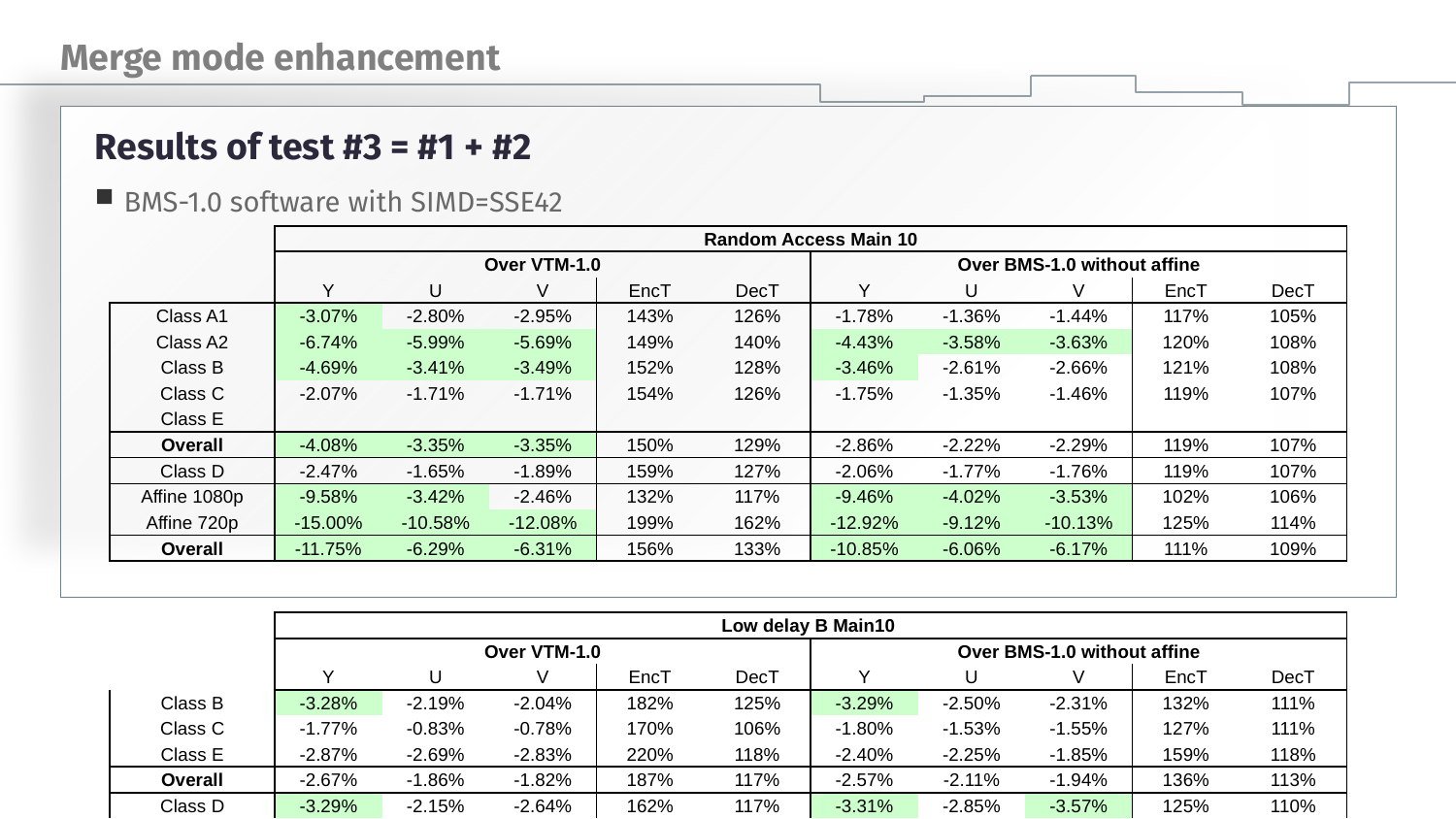

# Merge mode enhancement
Results of test #3 = #1 + #2
BMS-1.0 software with SIMD=SSE42
|  | Random Access Main 10 |  |  |  |  |  |  |  |  |  |
| --- | --- | --- | --- | --- | --- | --- | --- | --- | --- | --- |
|  | Over VTM-1.0 |  |  |  |  | Over BMS-1.0 without affine |  |  |  |  |
|  | Y | U | V | EncT | DecT | Y | U | V | EncT | DecT |
| Class A1 | -3.07% | -2.80% | -2.95% | 143% | 126% | -1.78% | -1.36% | -1.44% | 117% | 105% |
| Class A2 | -6.74% | -5.99% | -5.69% | 149% | 140% | -4.43% | -3.58% | -3.63% | 120% | 108% |
| Class B | -4.69% | -3.41% | -3.49% | 152% | 128% | -3.46% | -2.61% | -2.66% | 121% | 108% |
| Class C | -2.07% | -1.71% | -1.71% | 154% | 126% | -1.75% | -1.35% | -1.46% | 119% | 107% |
| Class E |  |  |  |  |  |  |  |  |  |  |
| Overall | -4.08% | -3.35% | -3.35% | 150% | 129% | -2.86% | -2.22% | -2.29% | 119% | 107% |
| Class D | -2.47% | -1.65% | -1.89% | 159% | 127% | -2.06% | -1.77% | -1.76% | 119% | 107% |
| Affine 1080p | -9.58% | -3.42% | -2.46% | 132% | 117% | -9.46% | -4.02% | -3.53% | 102% | 106% |
| --- | --- | --- | --- | --- | --- | --- | --- | --- | --- | --- |
| Affine 720p | -15.00% | -10.58% | -12.08% | 199% | 162% | -12.92% | -9.12% | -10.13% | 125% | 114% |
| Overall | -11.75% | -6.29% | -6.31% | 156% | 133% | -10.85% | -6.06% | -6.17% | 111% | 109% |
|  | Low delay B Main10 |  |  |  |  |  |  |  |  |  |
| --- | --- | --- | --- | --- | --- | --- | --- | --- | --- | --- |
|  | Over VTM-1.0 |  |  |  |  | Over BMS-1.0 without affine |  |  |  |  |
|  | Y | U | V | EncT | DecT | Y | U | V | EncT | DecT |
| Class B | -3.28% | -2.19% | -2.04% | 182% | 125% | -3.29% | -2.50% | -2.31% | 132% | 111% |
| Class C | -1.77% | -0.83% | -0.78% | 170% | 106% | -1.80% | -1.53% | -1.55% | 127% | 111% |
| Class E | -2.87% | -2.69% | -2.83% | 220% | 118% | -2.40% | -2.25% | -1.85% | 159% | 118% |
| Overall | -2.67% | -1.86% | -1.82% | 187% | 117% | -2.57% | -2.11% | -1.94% | 136% | 113% |
| Class D | -3.29% | -2.15% | -2.64% | 162% | 117% | -3.31% | -2.85% | -3.57% | 125% | 110% |